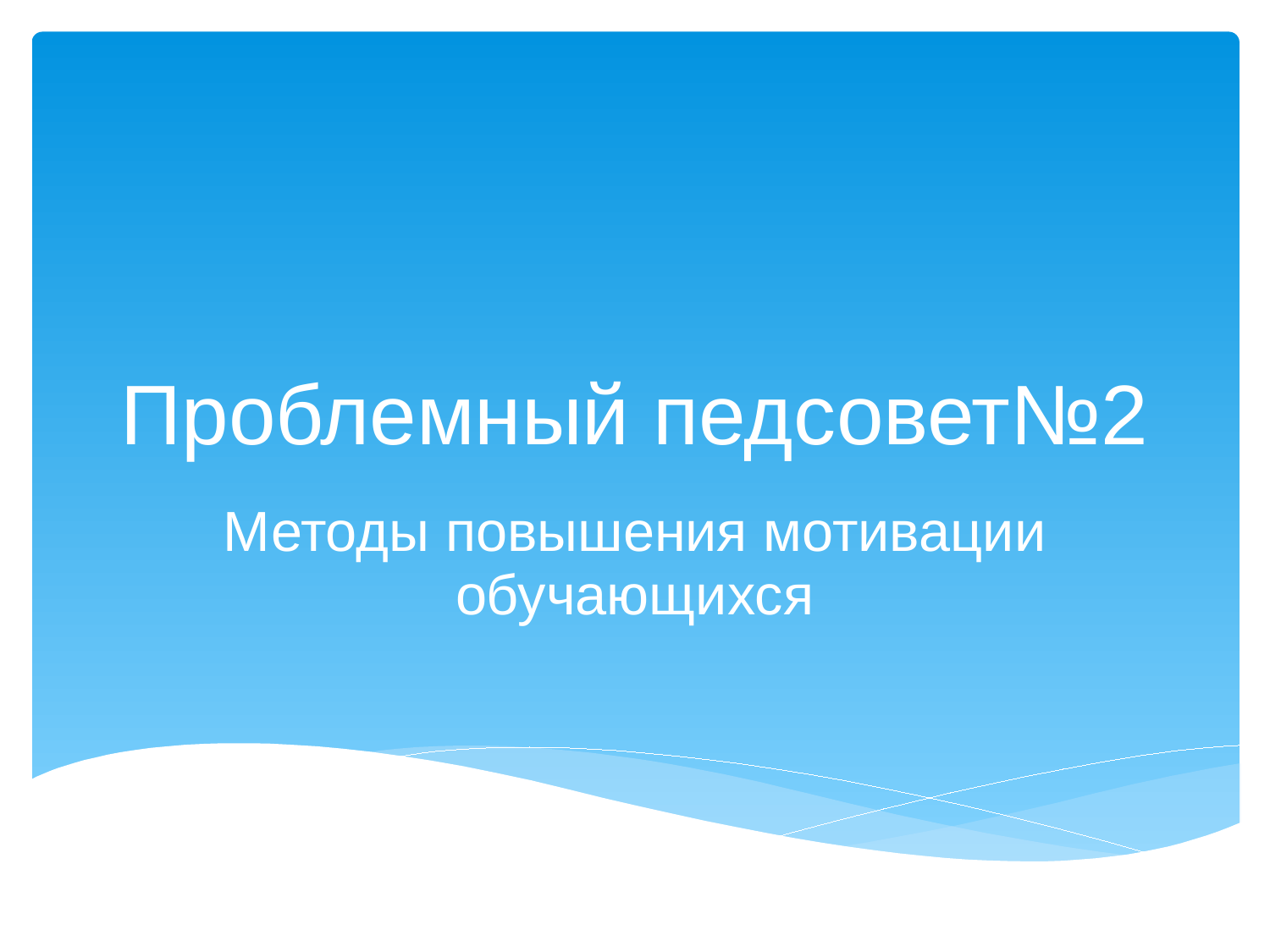

# Проблемный педсовет№2
Методы повышения мотивации обучающихся